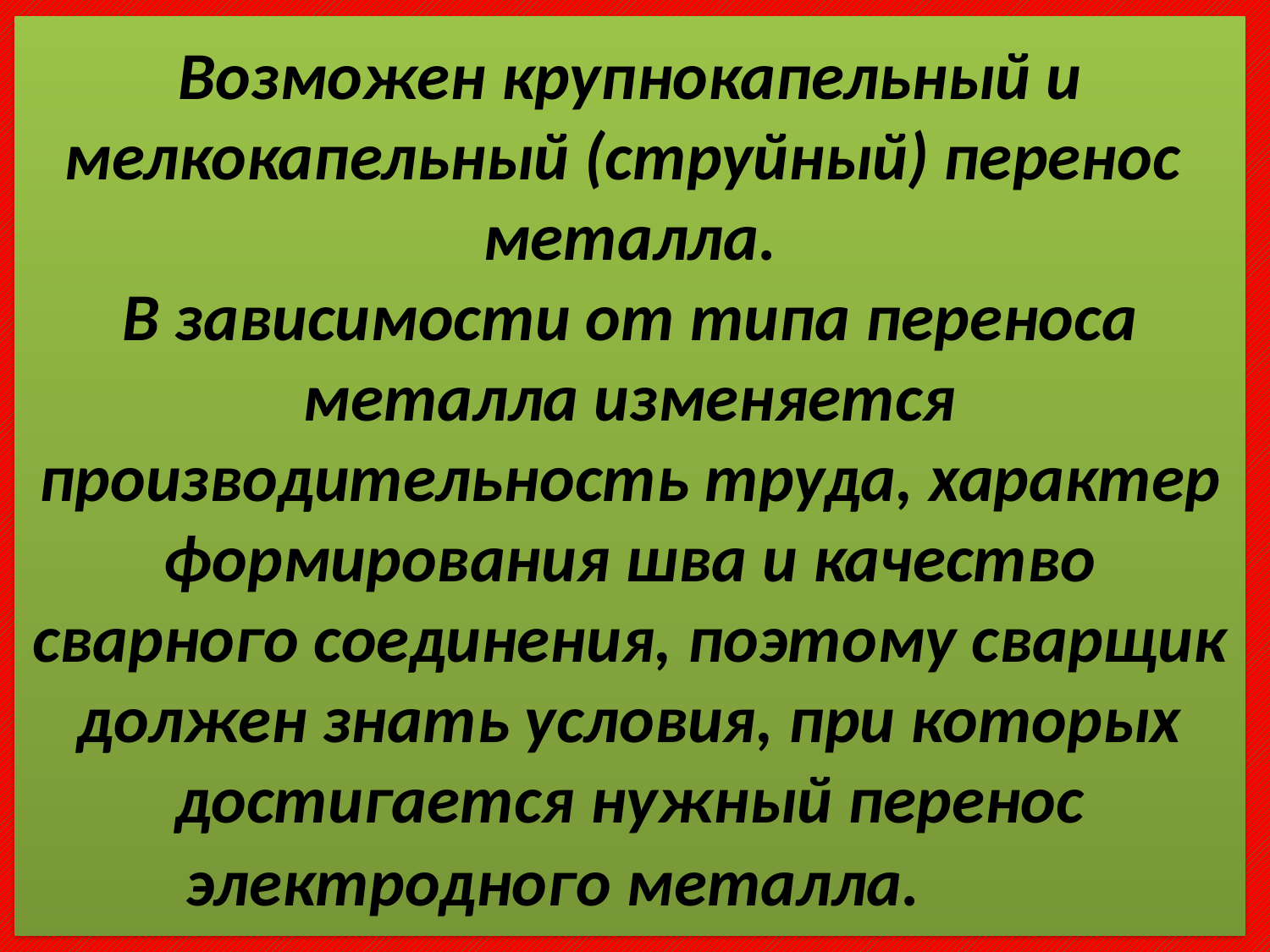

# Возможен крупнокапельный и мелкокапельный (струйный) перенос  металла. В зависимости от типа переноса металла изменяется производительность труда, характер формирования шва и качество сварного соединения, поэтому сварщик должен знать условия, при которых достигается нужный перенос электродного металла.